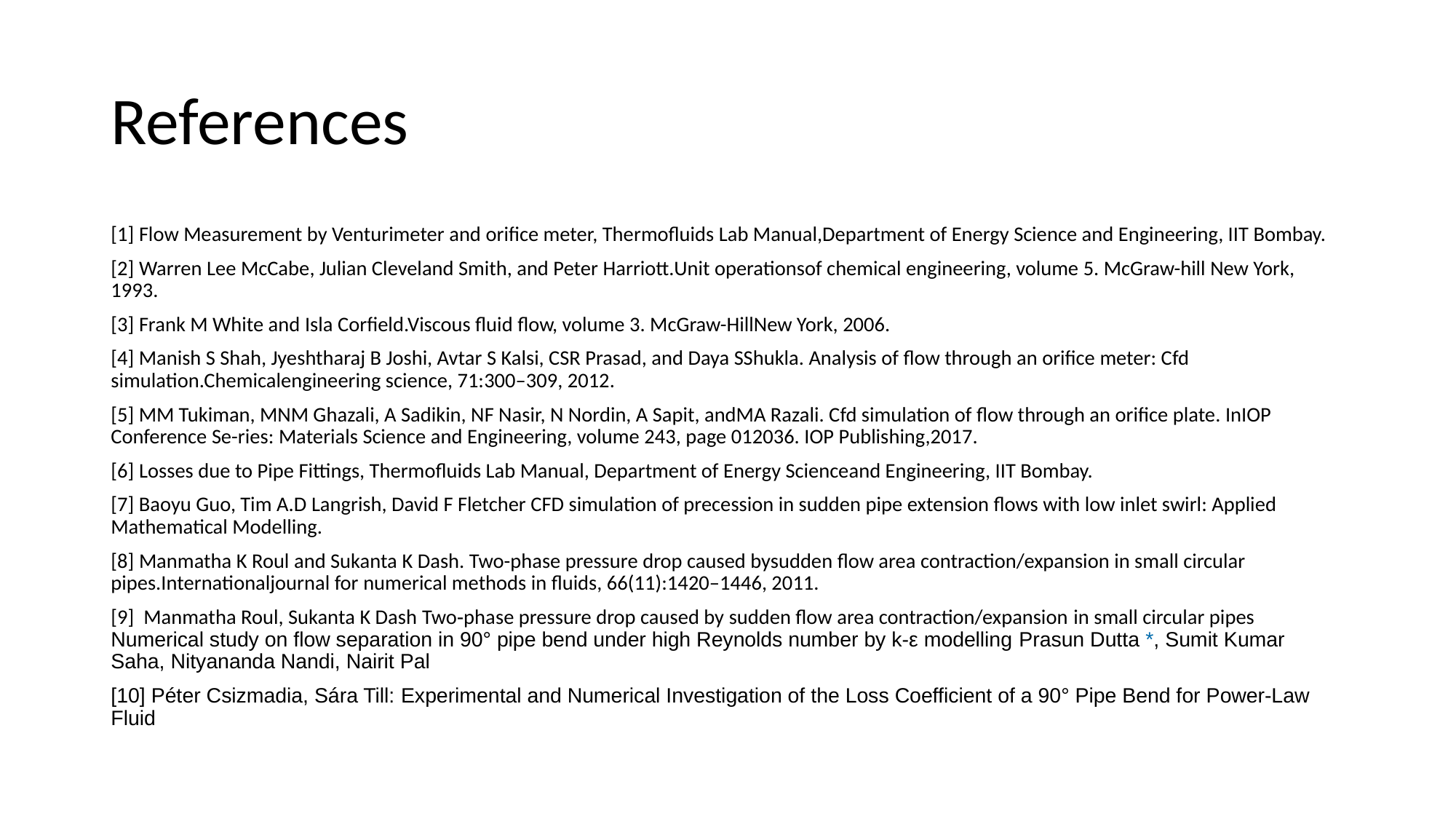

# References
[1] Flow Measurement by Venturimeter and orifice meter, Thermofluids Lab Manual,Department of Energy Science and Engineering, IIT Bombay.
[2] Warren Lee McCabe, Julian Cleveland Smith, and Peter Harriott.Unit operationsof chemical engineering, volume 5. McGraw-hill New York, 1993.
[3] Frank M White and Isla Corfield.Viscous fluid flow, volume 3. McGraw-HillNew York, 2006.
[4] Manish S Shah, Jyeshtharaj B Joshi, Avtar S Kalsi, CSR Prasad, and Daya SShukla. Analysis of flow through an orifice meter: Cfd simulation.Chemicalengineering science, 71:300–309, 2012.
[5] MM Tukiman, MNM Ghazali, A Sadikin, NF Nasir, N Nordin, A Sapit, andMA Razali. Cfd simulation of flow through an orifice plate. InIOP Conference Se-ries: Materials Science and Engineering, volume 243, page 012036. IOP Publishing,2017.
[6] Losses due to Pipe Fittings, Thermofluids Lab Manual, Department of Energy Scienceand Engineering, IIT Bombay.
[7] Baoyu Guo, Tim A.D Langrish, David F Fletcher CFD simulation of precession in sudden pipe extension flows with low inlet swirl: Applied Mathematical Modelling.
[8] Manmatha K Roul and Sukanta K Dash. Two-phase pressure drop caused bysudden flow area contraction/expansion in small circular pipes.Internationaljournal for numerical methods in fluids, 66(11):1420–1446, 2011.
[9]  Manmatha Roul, Sukanta K Dash Two‐phase pressure drop caused by sudden flow area contraction/expansion in small circular pipes Numerical study on flow separation in 90° pipe bend under high Reynolds number by k-ε modelling Prasun Dutta *, Sumit Kumar Saha, Nityananda Nandi, Nairit Pal
[10] Péter Csizmadia, Sára Till: Experimental and Numerical Investigation of the Loss Coefficient of a 90° Pipe Bend for Power-Law Fluid